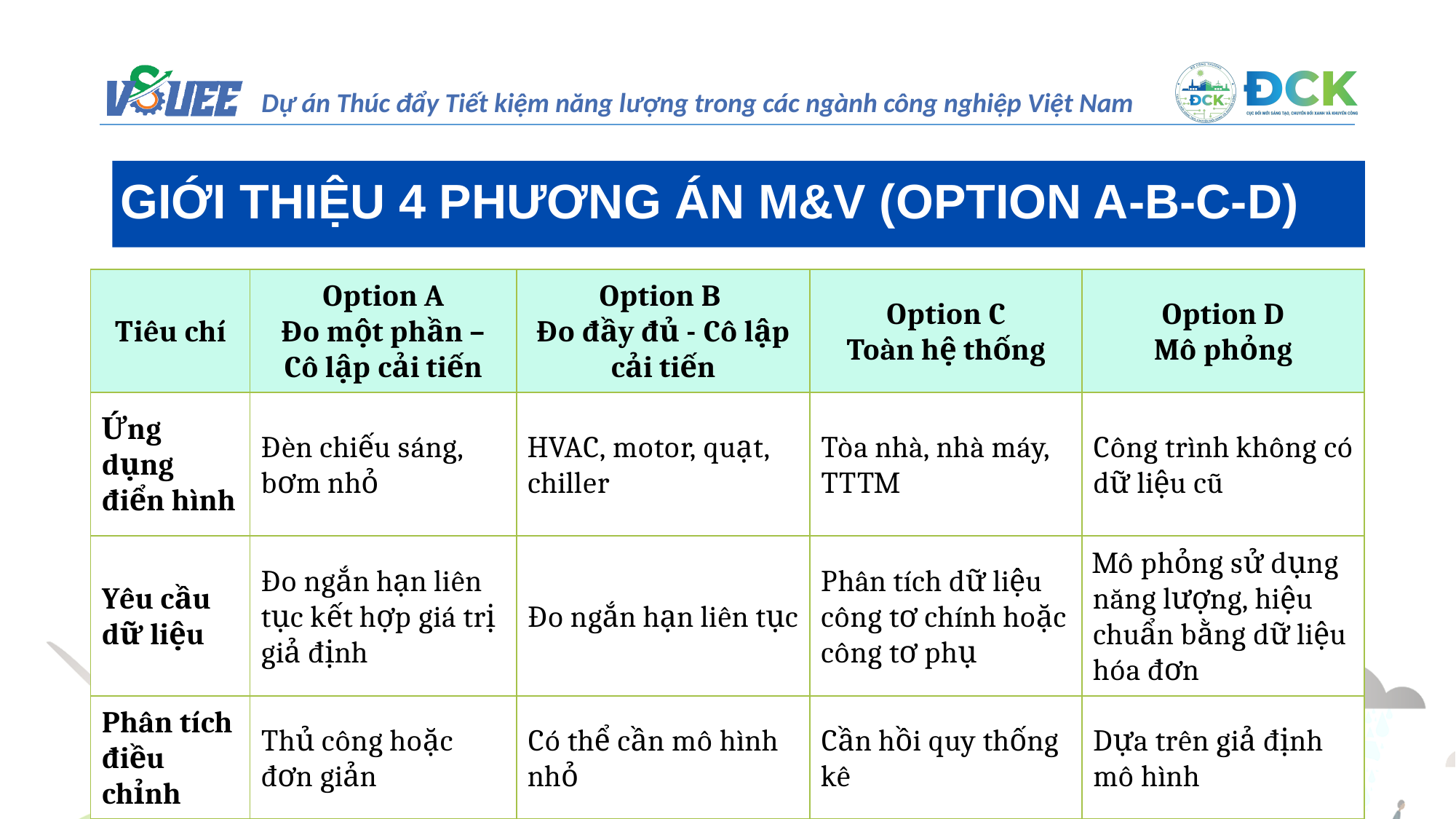

GIỚI THIỆU 4 PHƯƠNG ÁN M&V (OPTION A-B-C-D)
| Tiêu chí | Option A Đo một phần – Cô lập cải tiến | Option B Đo đầy đủ - Cô lập cải tiến | Option C Toàn hệ thống | Option D Mô phỏng |
| --- | --- | --- | --- | --- |
| Ứng dụng điển hình | Đèn chiếu sáng, bơm nhỏ | HVAC, motor, quạt, chiller | Tòa nhà, nhà máy, TTTM | Công trình không có dữ liệu cũ |
| Yêu cầu dữ liệu | Đo ngắn hạn liên tục kết hợp giá trị giả định | Đo ngắn hạn liên tục | Phân tích dữ liệu công tơ chính hoặc công tơ phụ | Mô phỏng sử dụng năng lượng, hiệu chuẩn bằng dữ liệu hóa đơn |
| Phân tích điều chỉnh | Thủ công hoặc đơn giản | Có thể cần mô hình nhỏ | Cần hồi quy thống kê | Dựa trên giả định mô hình |